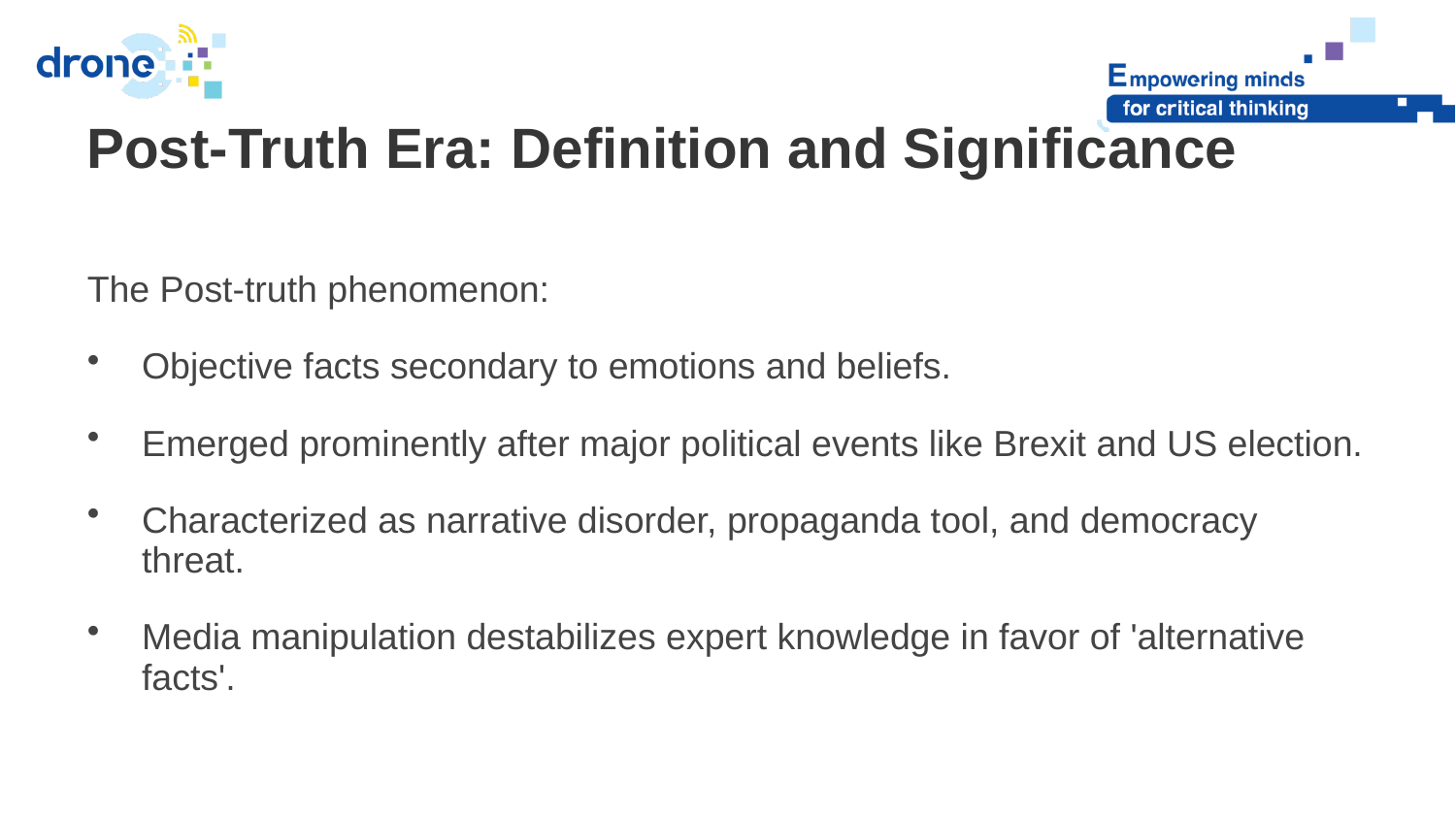

Post-Truth Era: Definition and Significance
The Post-truth phenomenon:
Objective facts secondary to emotions and beliefs.
Emerged prominently after major political events like Brexit and US election.
Characterized as narrative disorder, propaganda tool, and democracy threat.
Media manipulation destabilizes expert knowledge in favor of 'alternative facts'.